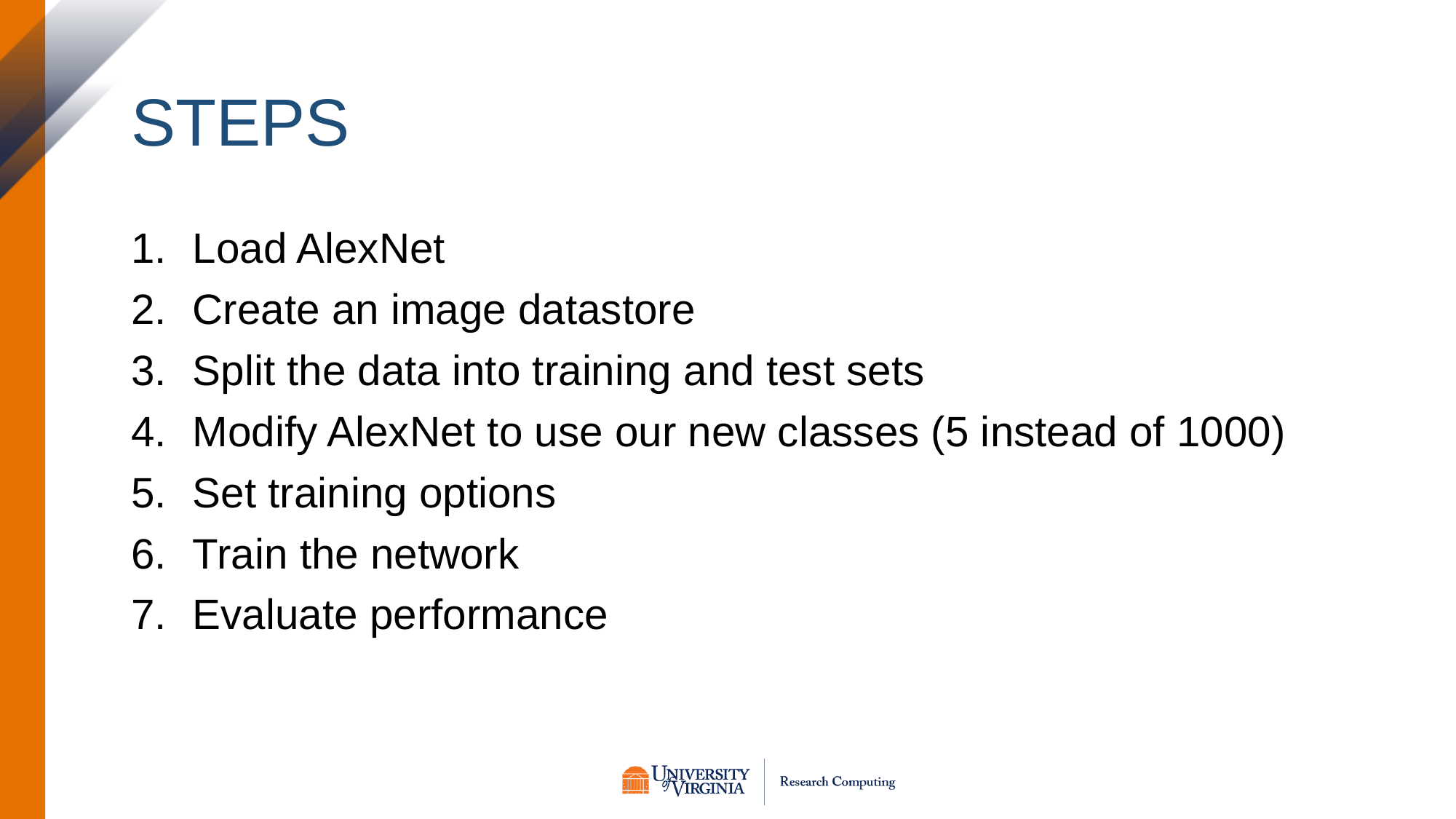

# Steps
Load AlexNet
Create an image datastore
Split the data into training and test sets
Modify AlexNet to use our new classes (5 instead of 1000)
Set training options
Train the network
Evaluate performance